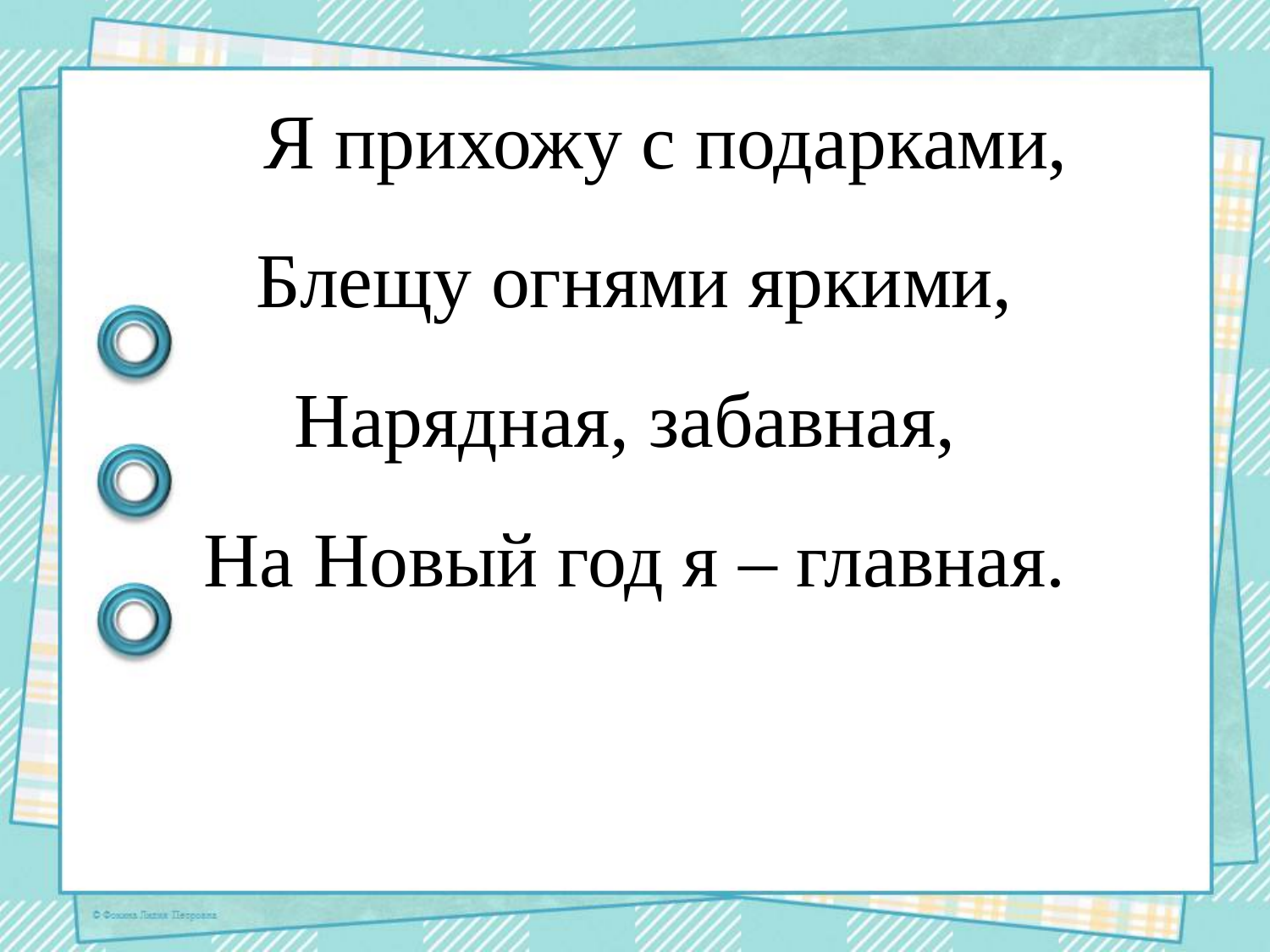

# Я прихожу с подарками, Блещу огнями яркими, Нарядная, забавная, На Новый год я – главная.